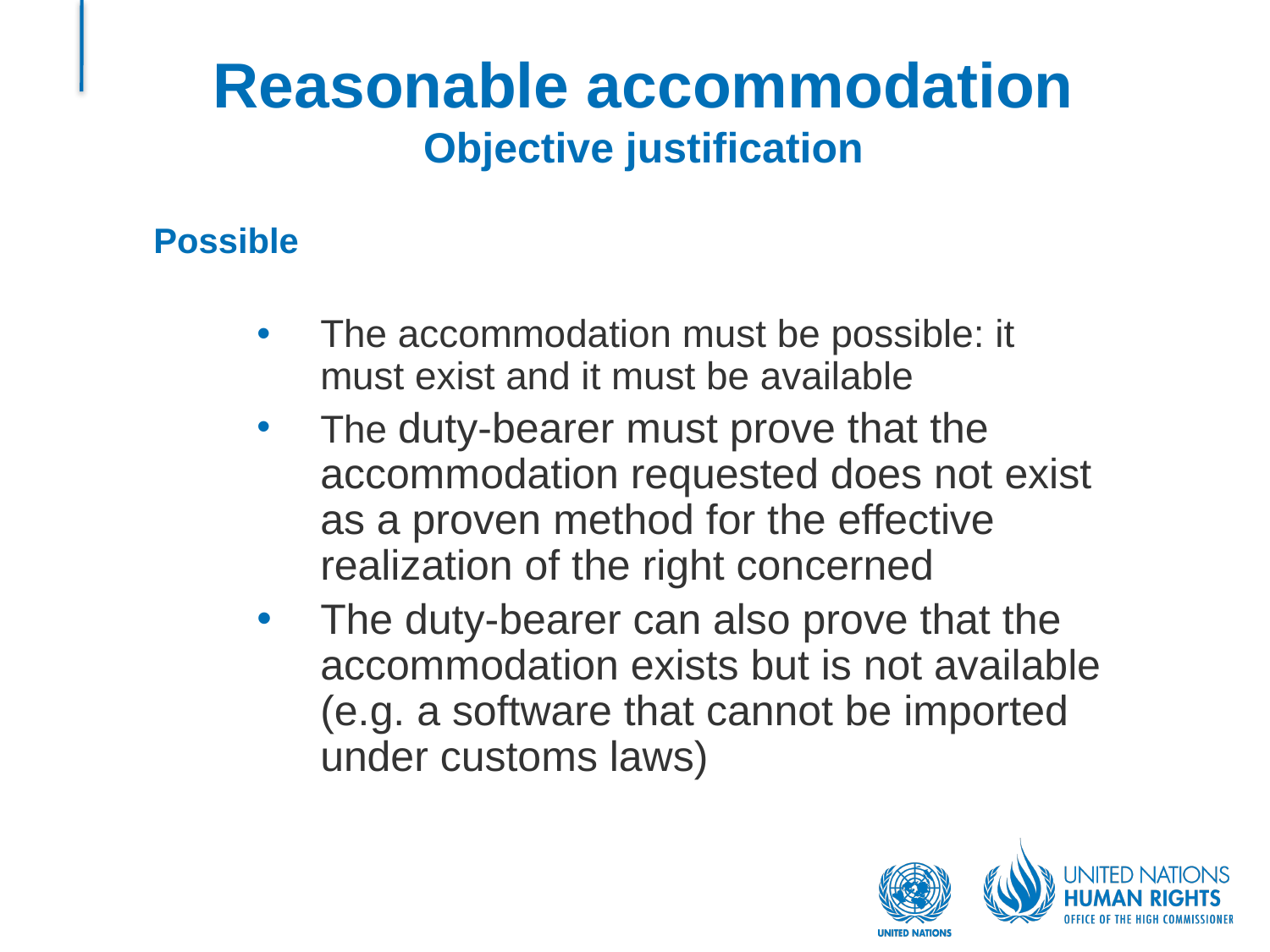

# Reasonable accommodation Objective justification
Possible

The accommodation must be possible: it must exist and it must be available
The duty-bearer must prove that the accommodation requested does not exist as a proven method for the effective realization of the right concerned
The duty-bearer can also prove that the accommodation exists but is not available (e.g. a software that cannot be imported under customs laws)